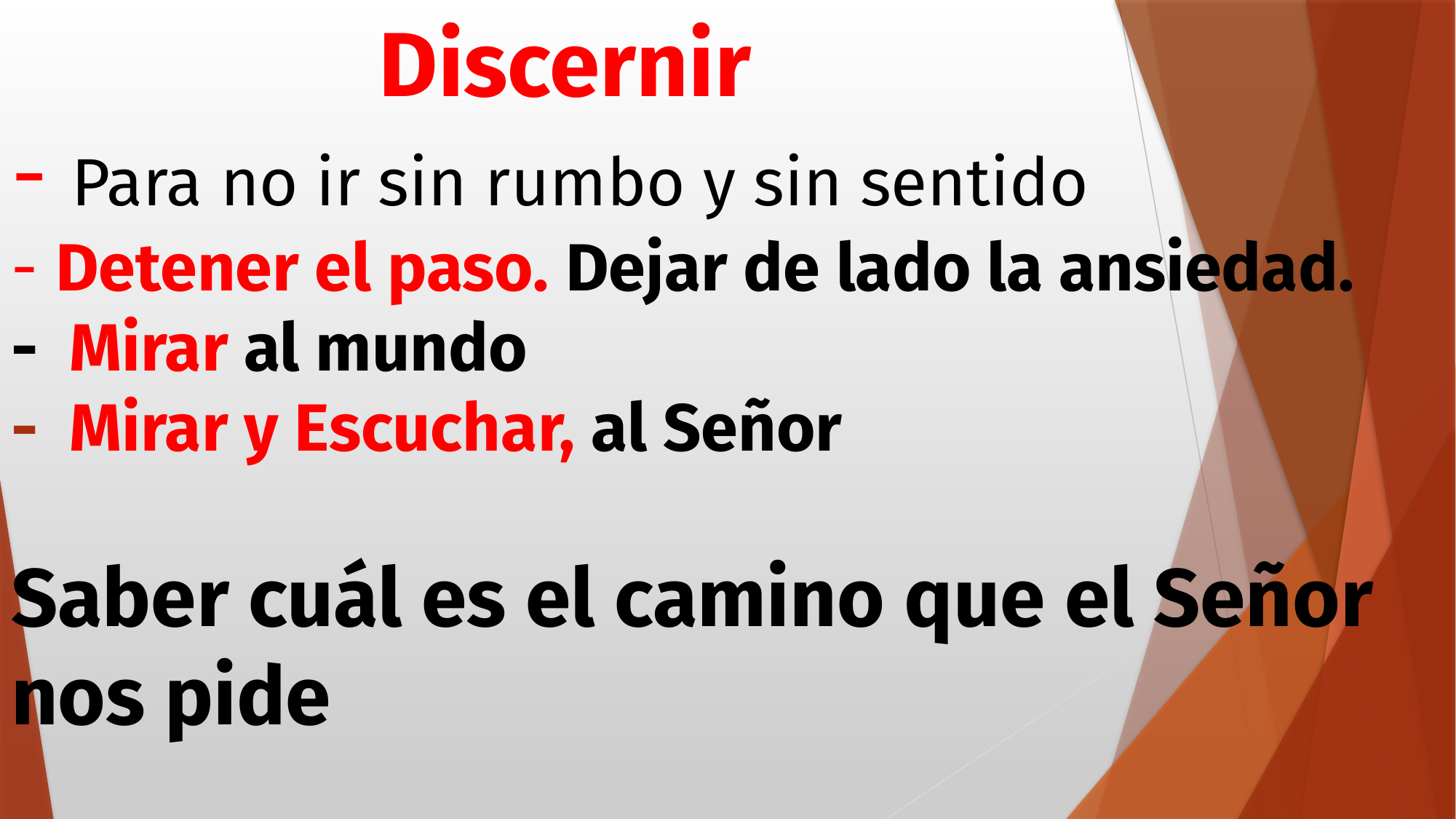

# Discernir - Para no ir sin rumbo y sin sentido - Detener el paso. Dejar de lado la ansiedad. -  Mirar al mundo -  Mirar y Escuchar, al Señor Saber cuál es el camino que el Señor nos pide